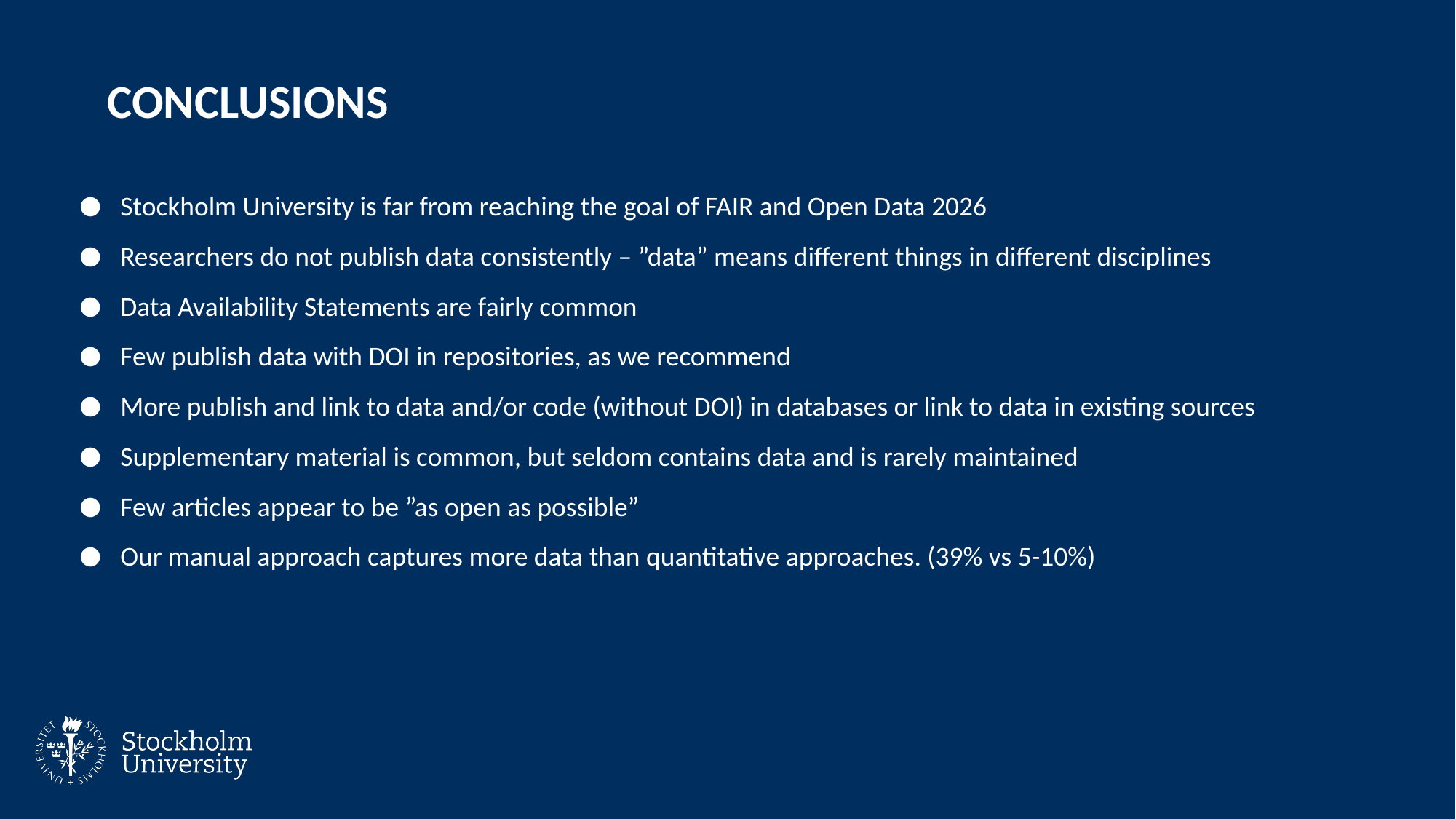

# CONCLUSIONS
Stockholm University is far from reaching the goal of FAIR and Open Data 2026
Researchers do not publish data consistently – ”data” means different things in different disciplines
Data Availability Statements are fairly common
Few publish data with DOI in repositories, as we recommend
More publish and link to data and/or code (without DOI) in databases or link to data in existing sources
Supplementary material is common, but seldom contains data and is rarely maintained
Few articles appear to be ”as open as possible”
Our manual approach captures more data than quantitative approaches. (39% vs 5-10%)